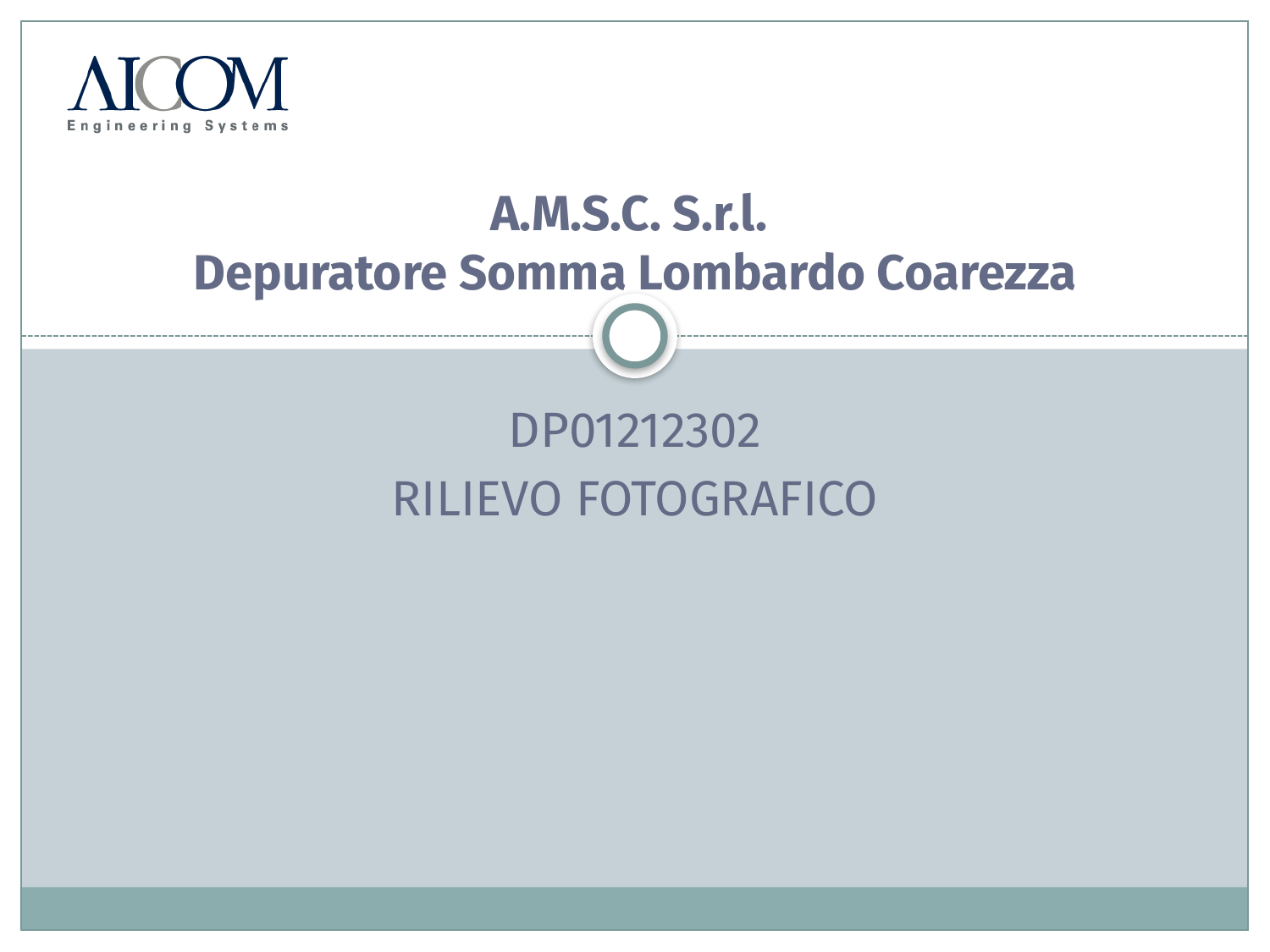

# A.M.S.C. S.r.l. Depuratore Somma Lombardo Coarezza
DP01212302
Rilievo fotografico